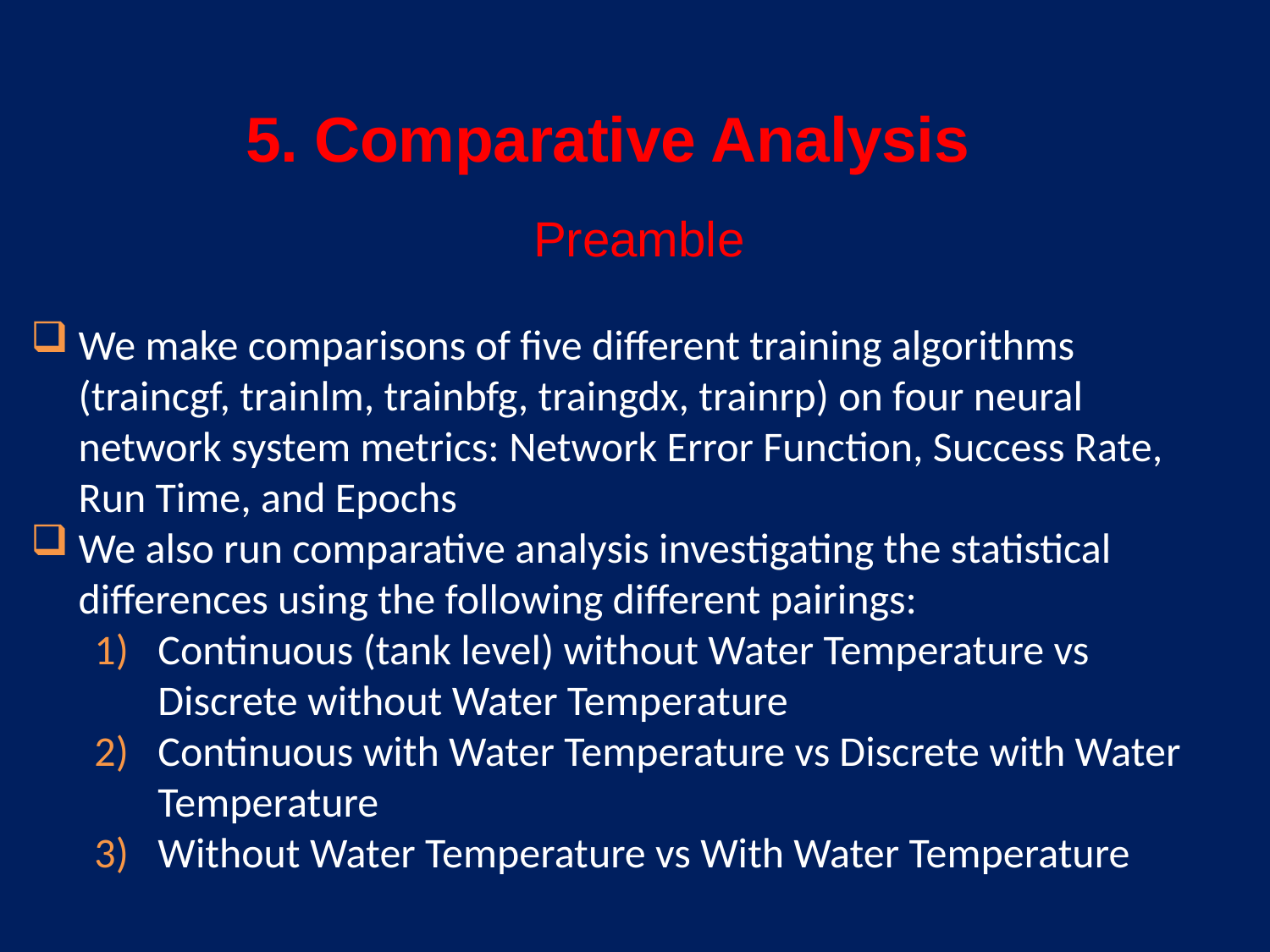

5. Comparative Analysis
Preamble
We make comparisons of five different training algorithms (traincgf, trainlm, trainbfg, traingdx, trainrp) on four neural network system metrics: Network Error Function, Success Rate, Run Time, and Epochs
We also run comparative analysis investigating the statistical differences using the following different pairings:
Continuous (tank level) without Water Temperature vs Discrete without Water Temperature
Continuous with Water Temperature vs Discrete with Water Temperature
Without Water Temperature vs With Water Temperature